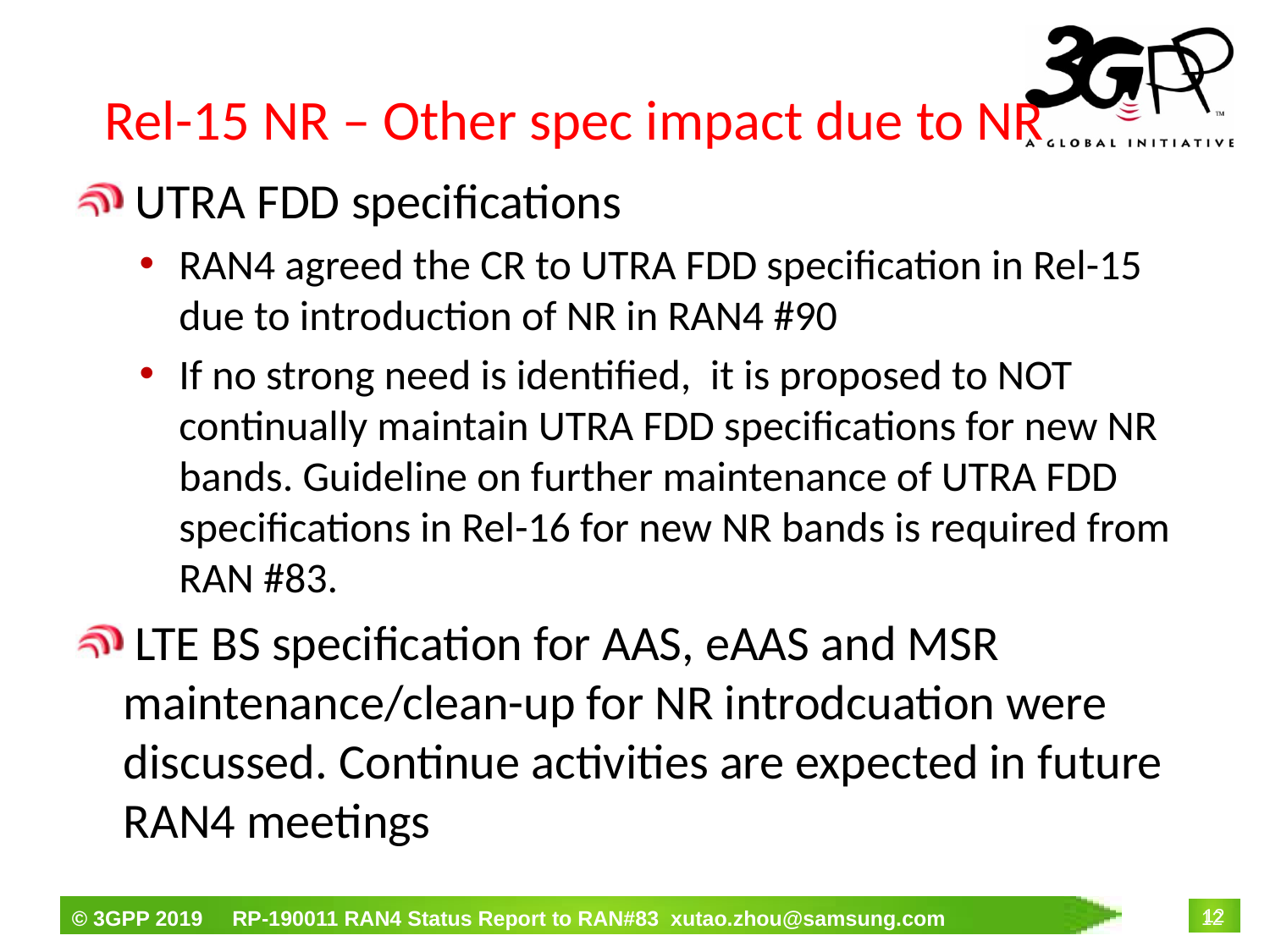

# Rel-15 NR – Other spec impact due to NR
 UTRA FDD specifications
RAN4 agreed the CR to UTRA FDD specification in Rel-15 due to introduction of NR in RAN4 #90
If no strong need is identified,  it is proposed to NOT continually maintain UTRA FDD specifications for new NR bands. Guideline on further maintenance of UTRA FDD specifications in Rel-16 for new NR bands is required from RAN #83.
 LTE BS specification for AAS, eAAS and MSR maintenance/clean-up for NR introdcuation were discussed. Continue activities are expected in future RAN4 meetings

12